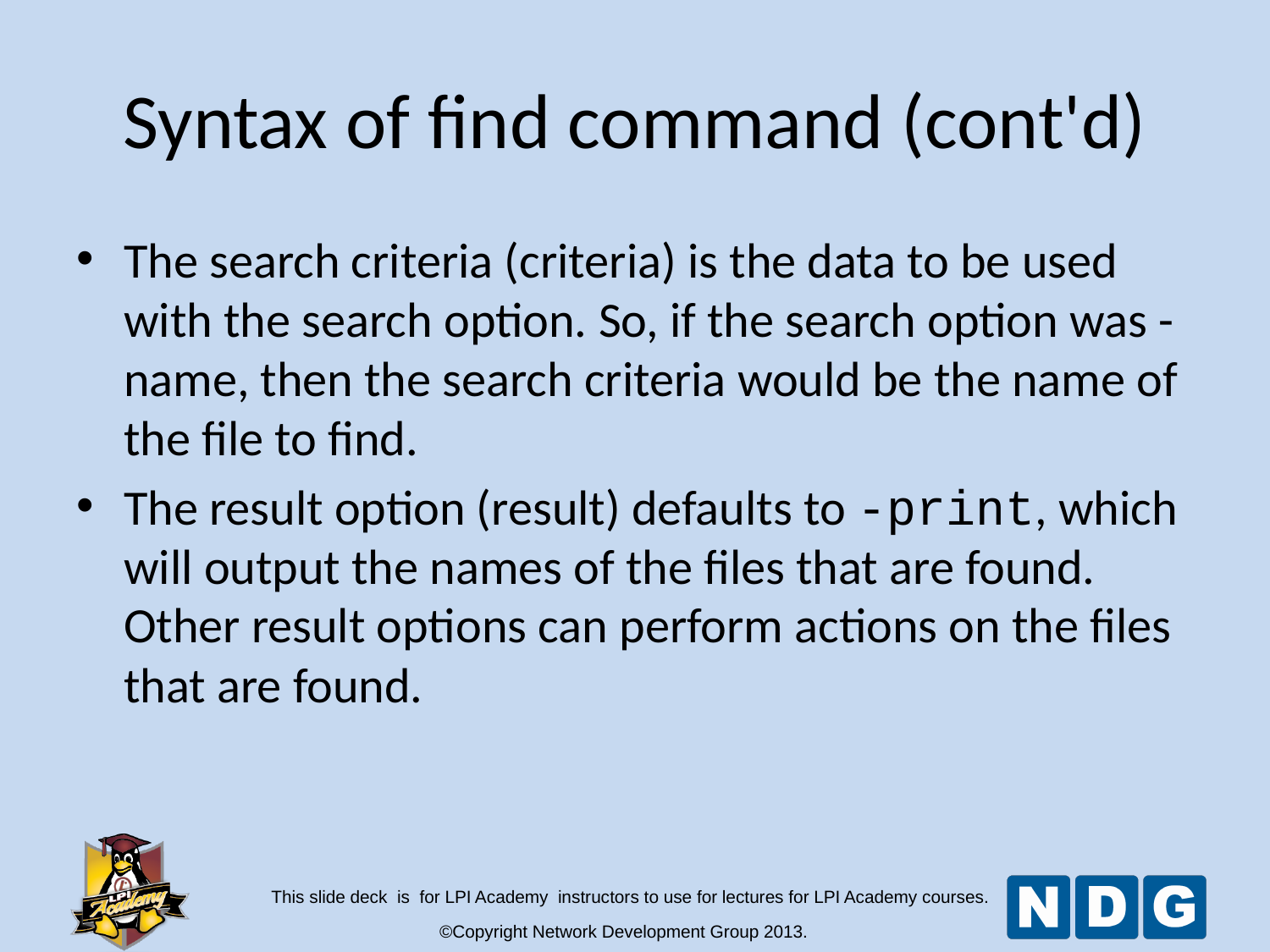

# Syntax of find command (cont'd)
The search criteria (criteria) is the data to be used with the search option. So, if the search option was -name, then the search criteria would be the name of the file to find.
The result option (result) defaults to -print, which will output the names of the files that are found. Other result options can perform actions on the files that are found.